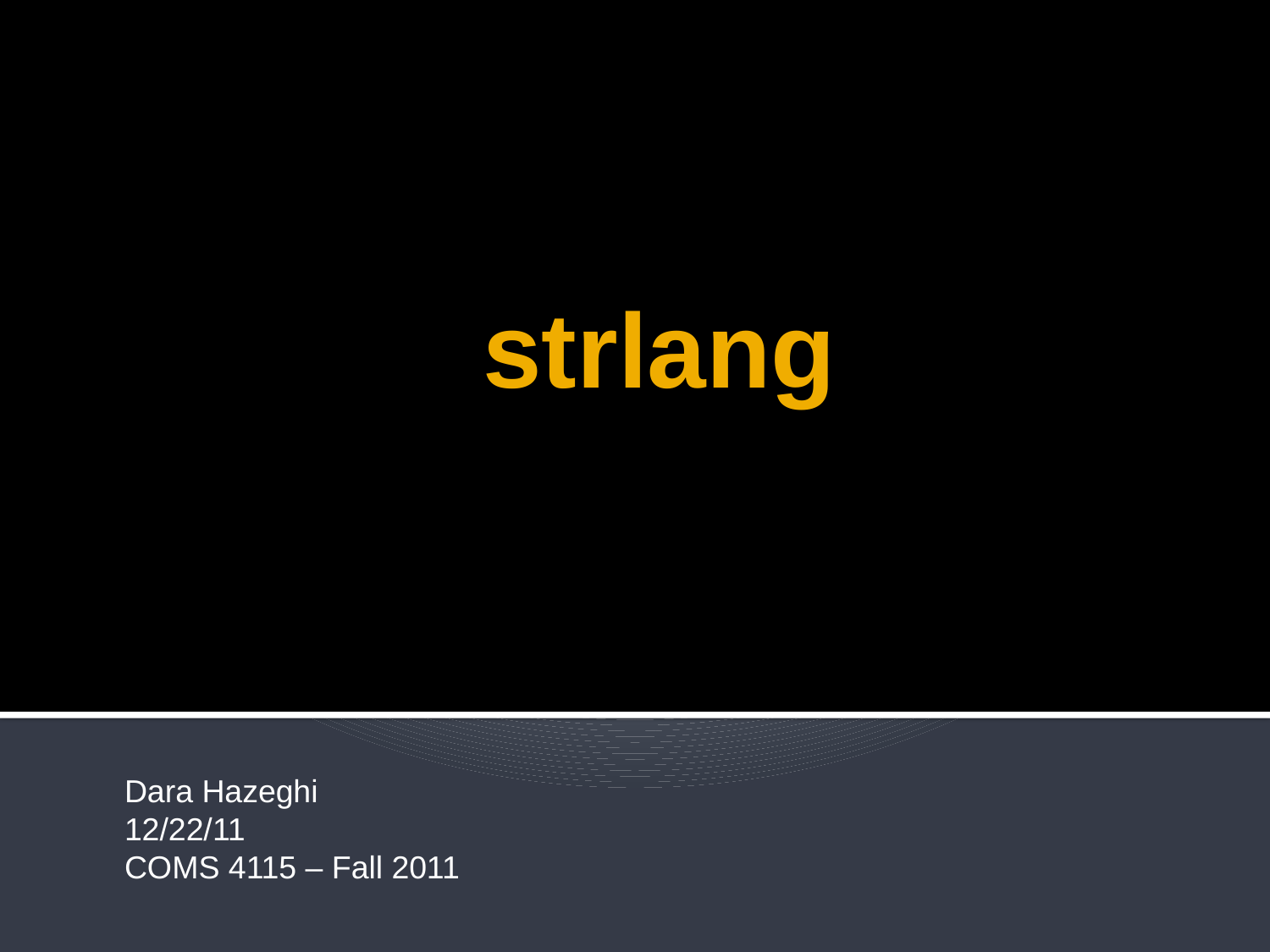

# strlang
Dara Hazeghi
12/22/11
COMS 4115 – Fall 2011